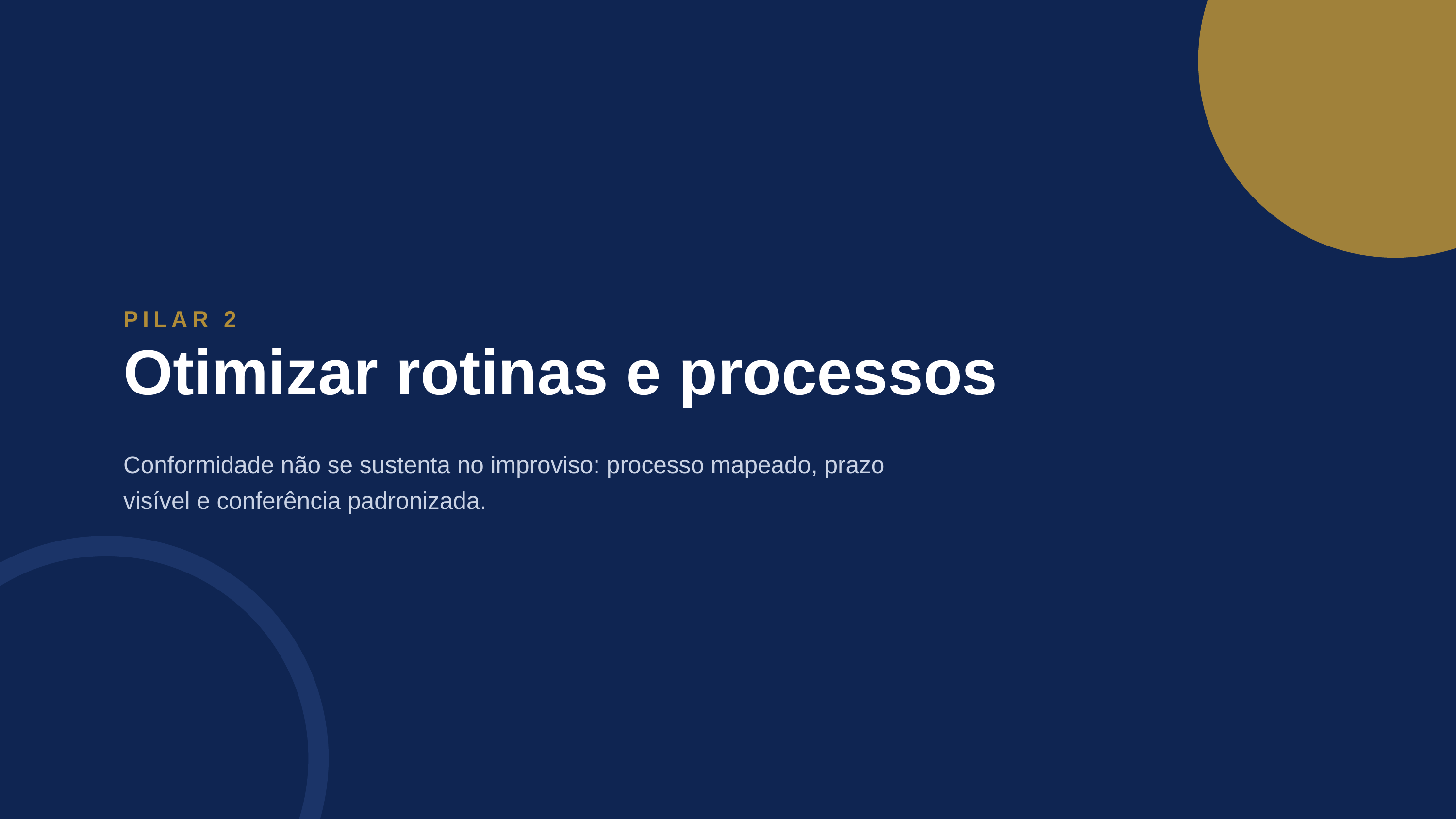

PILAR 2
Otimizar rotinas e processos
Conformidade não se sustenta no improviso: processo mapeado, prazo visível e conferência padronizada.